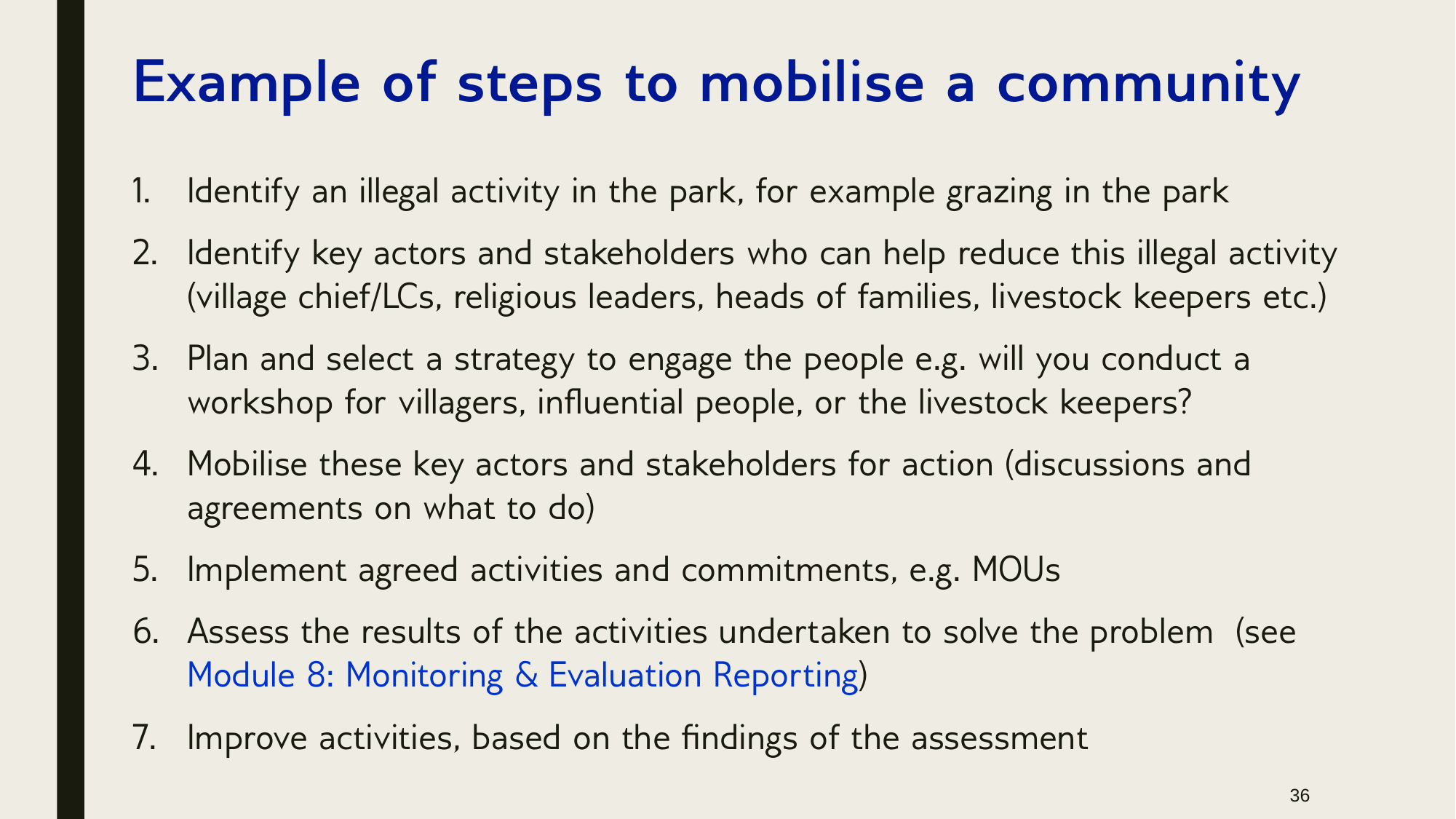

# Example of steps to mobilise a community
Identify an illegal activity in the park, for example grazing in the park
Identify key actors and stakeholders who can help reduce this illegal activity (village chief/LCs, religious leaders, heads of families, livestock keepers etc.)
Plan and select a strategy to engage the people e.g. will you conduct a workshop for villagers, influential people, or the livestock keepers?
Mobilise these key actors and stakeholders for action (discussions and agreements on what to do)
Implement agreed activities and commitments, e.g. MOUs
Assess the results of the activities undertaken to solve the problem  (see Module 8: Monitoring & Evaluation Reporting)
Improve activities, based on the findings of the assessment

36